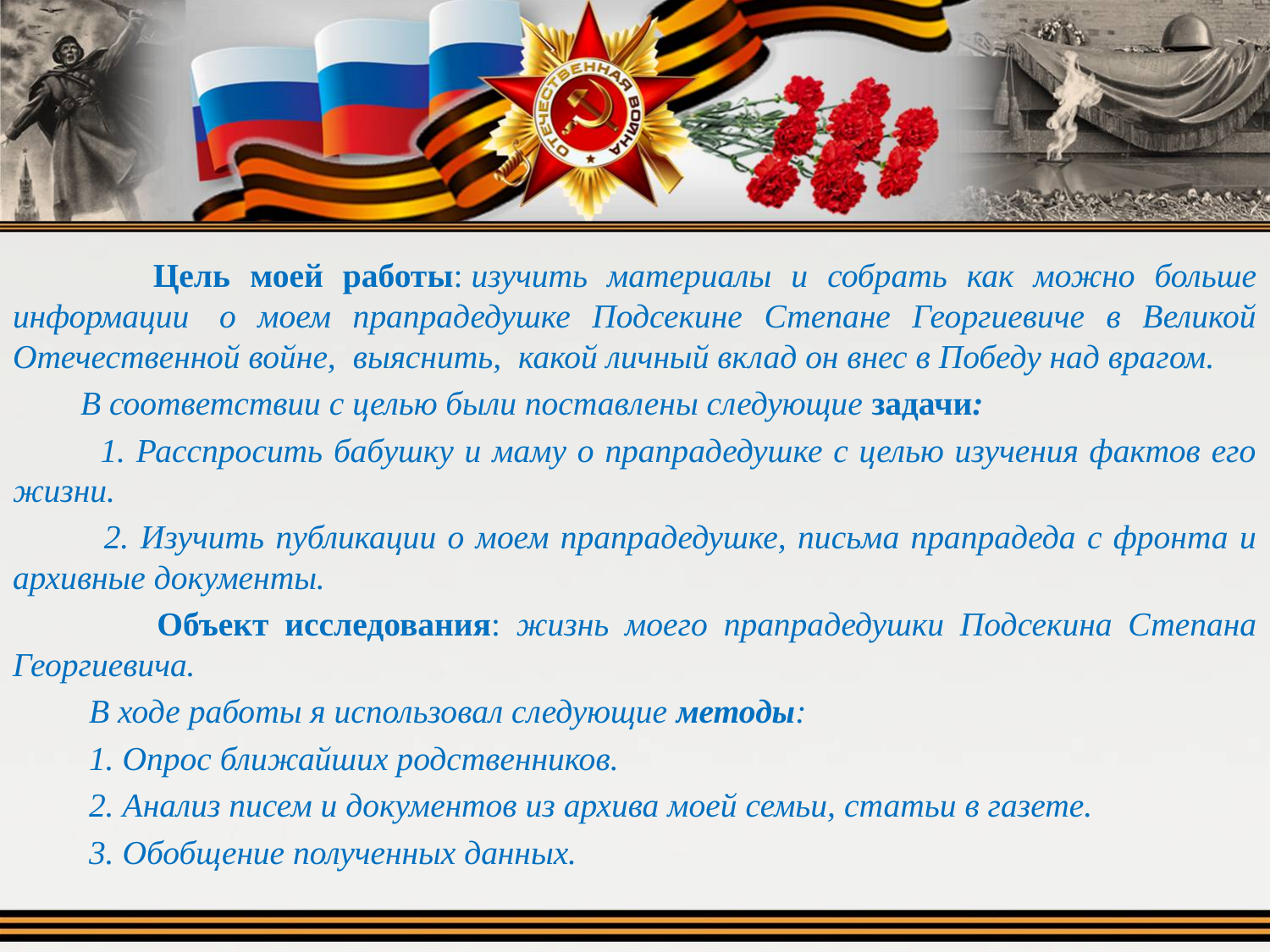

#
       Цель моей работы: изучить материалы и собрать как можно больше информации  о моем прапрадедушке Подсекине Степане Георгиевиче в Великой Отечественной войне,  выяснить,  какой личный вклад он внес в Победу над врагом.
        В соответствии с целью были поставлены следующие задачи:
        1. Расспросить бабушку и маму о прапрадедушке с целью изучения фактов его жизни.
        2. Изучить публикации о моем прапрадедушке, письма прапрадеда с фронта и архивные документы.
         Объект исследования: жизнь моего прапрадедушки Подсекина Степана Георгиевича.
         В ходе работы я использовал следующие методы:
         1. Опрос ближайших родственников.
         2. Анализ писем и документов из архива моей семьи, статьи в газете.
         3. Обобщение полученных данных.